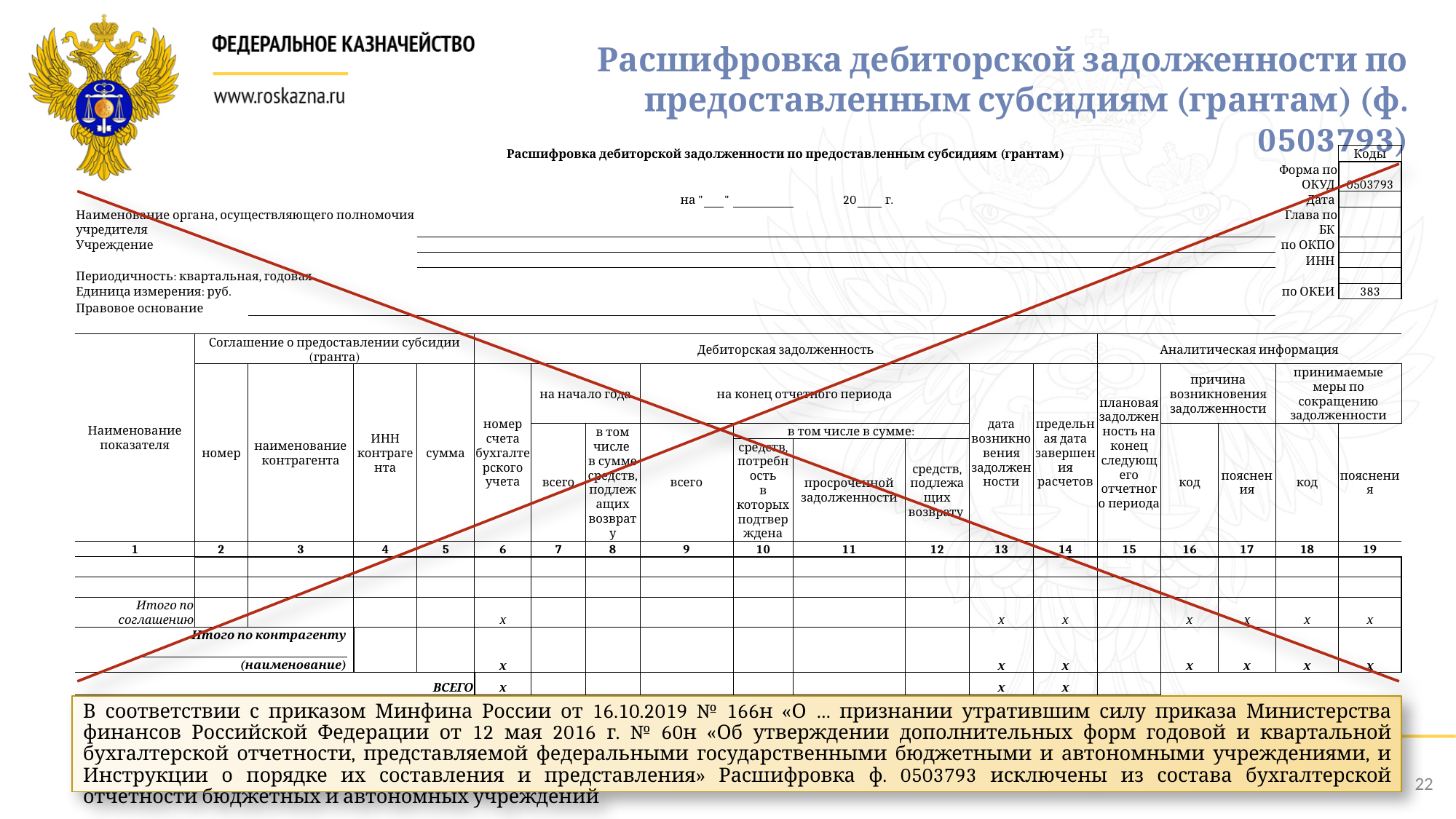

Расшифровка дебиторской задолженности по предоставленным субсидиям (грантам) (ф. 0503793)
|  |  |  |  |  |  |  |  |  | Расшифровка дебиторской задолженности по предоставленным субсидиям (грантам) |  |  |  |  |  |  |  |  |  |  |  |  |  |  |  |  |  |  | Коды |
| --- | --- | --- | --- | --- | --- | --- | --- | --- | --- | --- | --- | --- | --- | --- | --- | --- | --- | --- | --- | --- | --- | --- | --- | --- | --- | --- | --- | --- |
|  |  |  |  |  |  |  |  |  |  |  |  |  |  |  |  |  |  |  |  |  |  |  |  |  |  |  | Форма по ОКУД | 0503793 |
|  |  |  |  |  |  |  |  |  |  |  |  |  |  | на " |  | " |  | 20 |  | г. |  |  |  |  |  |  | Дата |  |
| Наименование органа, осуществляющего полномочия учредителя |  |  |  |  |  |  |  |  |  |  |  |  |  |  |  |  |  |  |  |  |  |  |  |  |  |  | Глава по БК |  |
| Учреждение |  |  |  |  |  |  |  |  |  |  |  |  |  |  |  |  |  |  |  |  |  |  |  |  |  |  | по ОКПО |  |
|  |  |  |  |  |  |  |  |  |  |  |  |  |  |  |  |  |  |  |  |  |  |  |  |  |  |  | ИНН |  |
| Периодичность: квартальная, годовая |  |  |  |  |  |  |  |  |  |  |  |  |  |  |  |  |  |  |  |  |  |  |  |  |  |  |  |  |
| Единица измерения: руб. |  |  |  |  |  |  |  |  |  |  |  |  |  |  |  |  |  |  |  |  |  |  |  |  |  |  | по ОКЕИ | 383 |
| Правовое основание |  |  |  |  |  |  |  |  |  |  |  |  |  |  |  |  |  |  |  |  |  |  |  |  |  |  |  |  |
|  |  |  |  |  |  |  |  |  |  |  |  |  |  |  |  |  |  |  |  |  |  |  |  |  |  |  |  |  |
| Наименование показателя |  |  |  | Соглашение о предоставлении субсидии (гранта) |  |  |  |  |  |  | Дебиторская задолженность |  |  |  |  |  |  |  |  |  |  |  |  | Аналитическая информация |  |  |  |  |
|  |  |  |  | номер | наименование контрагента |  |  |  | ИНН контрагента | сумма | номер счета бухгалтерского учета | на начало года |  | на конец отчетного периода |  |  |  |  |  |  |  | дата возникновения задолженности | предельная дата завершения расчетов | плановая задолженность на конец следующего отчетного периода | причина возникновения задолженности |  | принимаемые меры по сокращению задолженности |  |
|  |  |  |  |  |  |  |  |  |  |  |  | всего | в том числе в сумме средств, подлежащих возврату | всего |  |  | в том числе в сумме: |  |  |  |  |  |  |  | код | пояснения | код | пояснения |
|  |  |  |  |  |  |  |  |  |  |  |  |  |  |  |  |  | средств, потребность в которых подтверждена | просроченной задолженности |  |  | средств, подлежащих возврату |  |  |  |  |  |  |  |
| 1 |  |  |  | 2 | 3 |  |  |  | 4 | 5 | 6 | 7 | 8 | 9 |  |  | 10 | 11 |  |  | 12 | 13 | 14 | 15 | 16 | 17 | 18 | 19 |
|  |  |  |  |  |  |  |  |  |  |  |  |  |  |  |  |  |  |  |  |  |  |  |  |  |  |  |  |  |
|  |  |  |  |  |  |  |  |  |  |  |  |  |  |  |  |  |  |  |  |  |  |  |  |  |  |  |  |  |
| Итого по соглашению |  |  |  |  |  |  |  |  |  |  | х |  |  |  |  |  |  |  |  |  |  | х | х |  | х | х | х | х |
|  | Итого по контрагенту |  |  |  |  |  |  |  |  |  | х |  |  |  |  |  |  |  |  |  |  | х | х |  | х | х | х | х |
|  | (наименование) |  |  |  |  |  |  |  |  |  |  |  |  |  |  |  |  |  |  |  |  |  |  |  |  |  |  |  |
| ВСЕГО |  |  |  |  |  |  |  |  |  |  | х |  |  |  |  |  |  |  |  |  |  | х | х |  |  |  |  |  |
| в том числе по кодам счетов |  |  |  |  |  |  |  |  |  |  |  |  |  |  |  |  |  |  |  |  |  | х | х |  |  |  |  |  |
В соответствии с приказом Минфина России от 16.10.2019 № 166н «О … признании утратившим силу приказа Министерства финансов Российской Федерации от 12 мая 2016 г. № 60н «Об утверждении дополнительных форм годовой и квартальной бухгалтерской отчетности, представляемой федеральными государственными бюджетными и автономными учреждениями, и Инструкции о порядке их составления и представления» Расшифровка ф. 0503793 исключены из состава бухгалтерской отчетности бюджетных и автономных учреждений

22